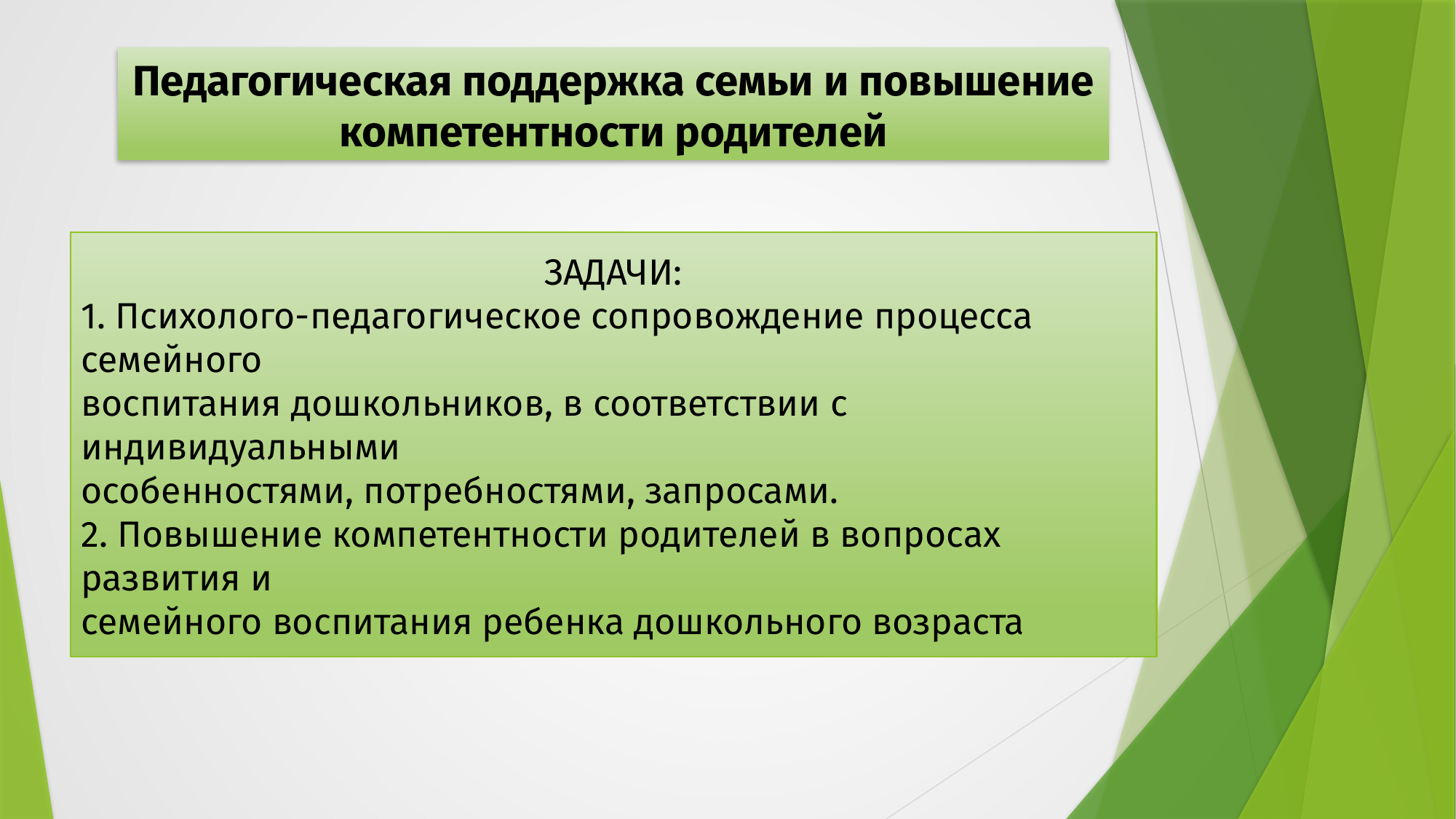

Педагогическая поддержка семьи и повышение компетентности родителей
ЗАДАЧИ:
1. Психолого-педагогическое сопровождение процесса семейного
воспитания дошкольников, в соответствии с индивидуальными
особенностями, потребностями, запросами.
2. Повышение компетентности родителей в вопросах развития и
семейного воспитания ребенка дошкольного возраста